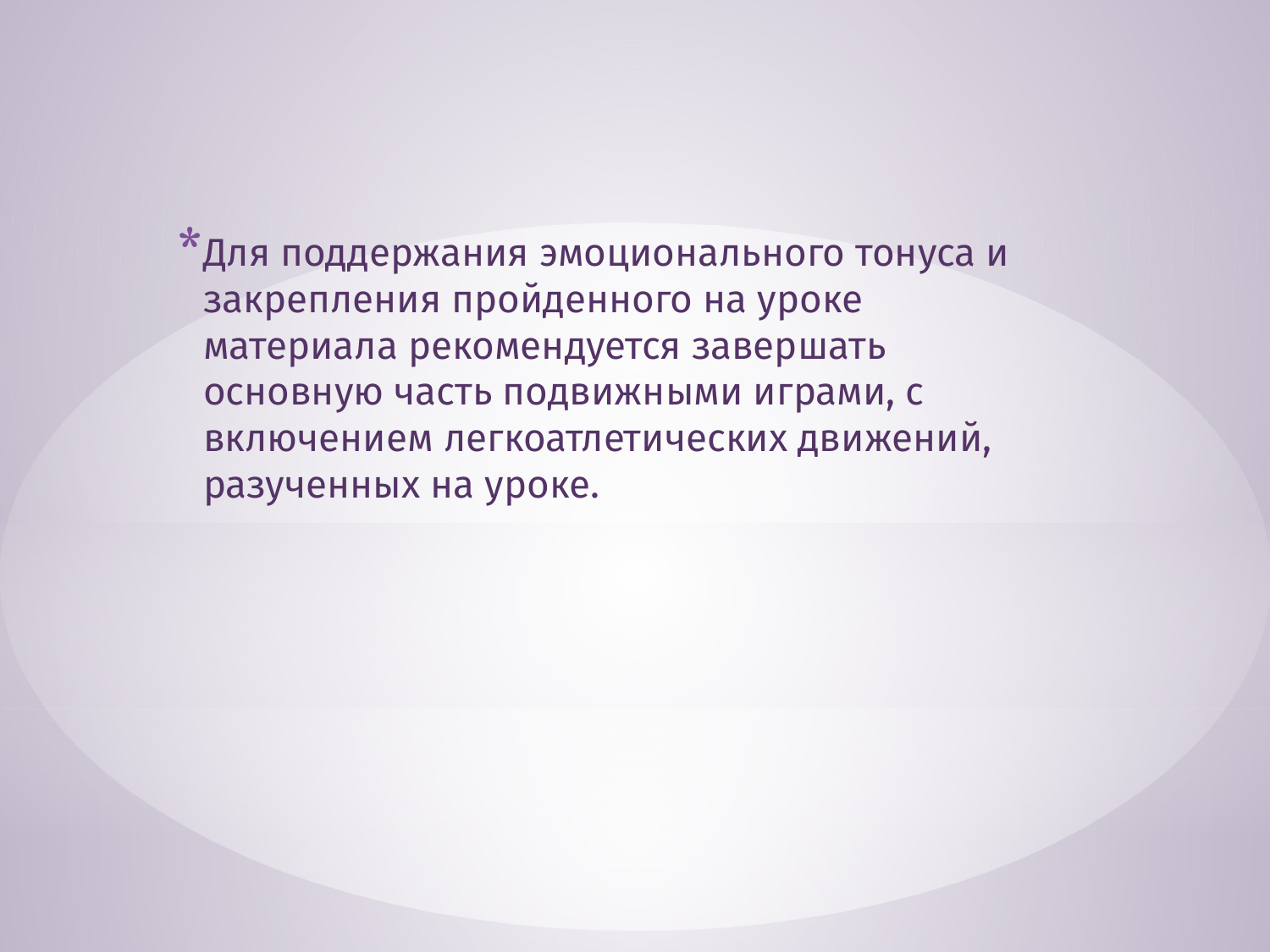

Для поддержания эмоционального тонуса и закрепления пройденного на уроке материала рекомендуется завершать основную часть подвижными играми, с включением легкоатлетических движений, разученных на уроке.
#